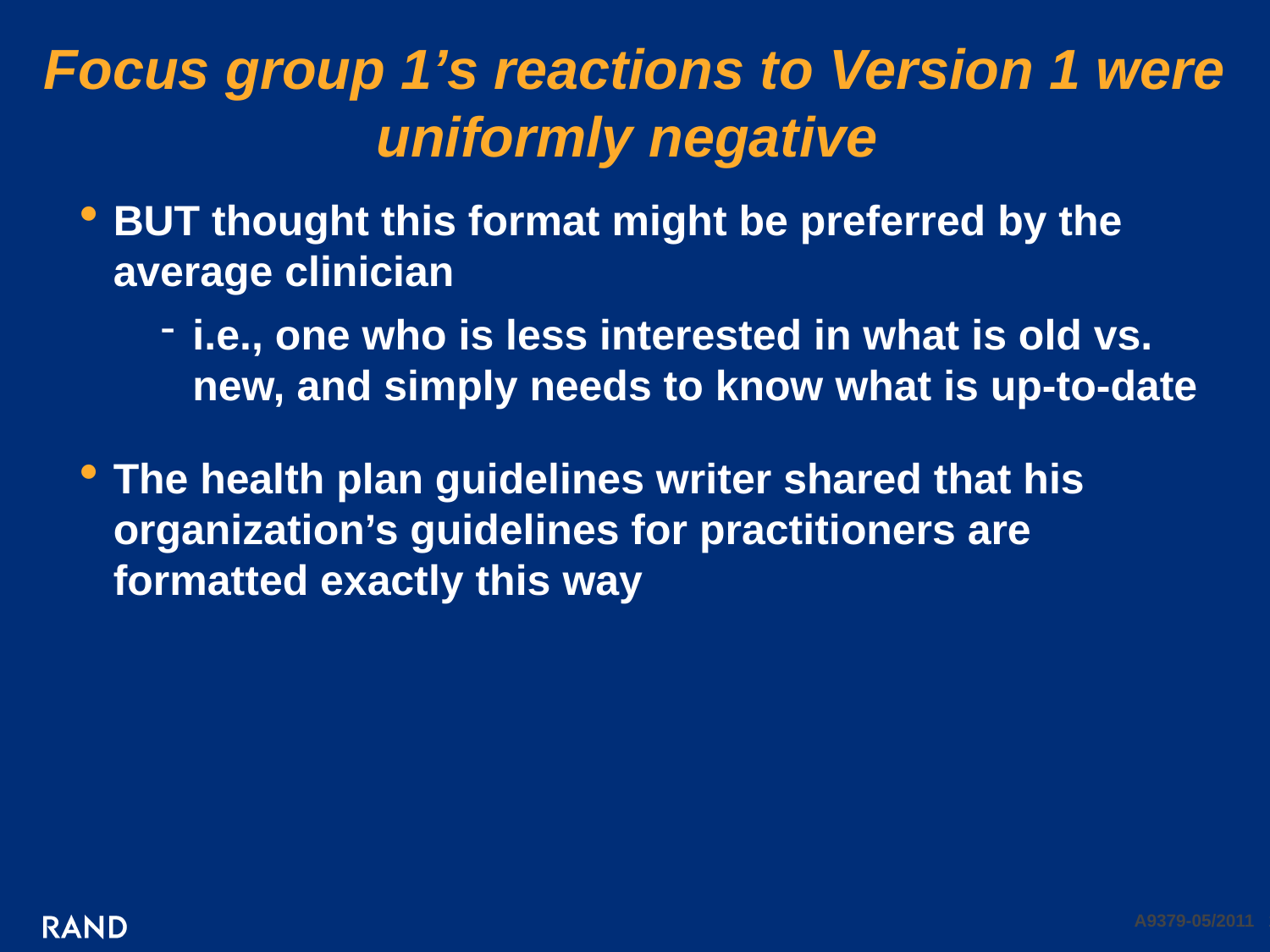

# Focus group 1’s reactions to Version 1 were uniformly negative
BUT thought this format might be preferred by the average clinician
i.e., one who is less interested in what is old vs. new, and simply needs to know what is up-to-date
The health plan guidelines writer shared that his organization’s guidelines for practitioners are formatted exactly this way